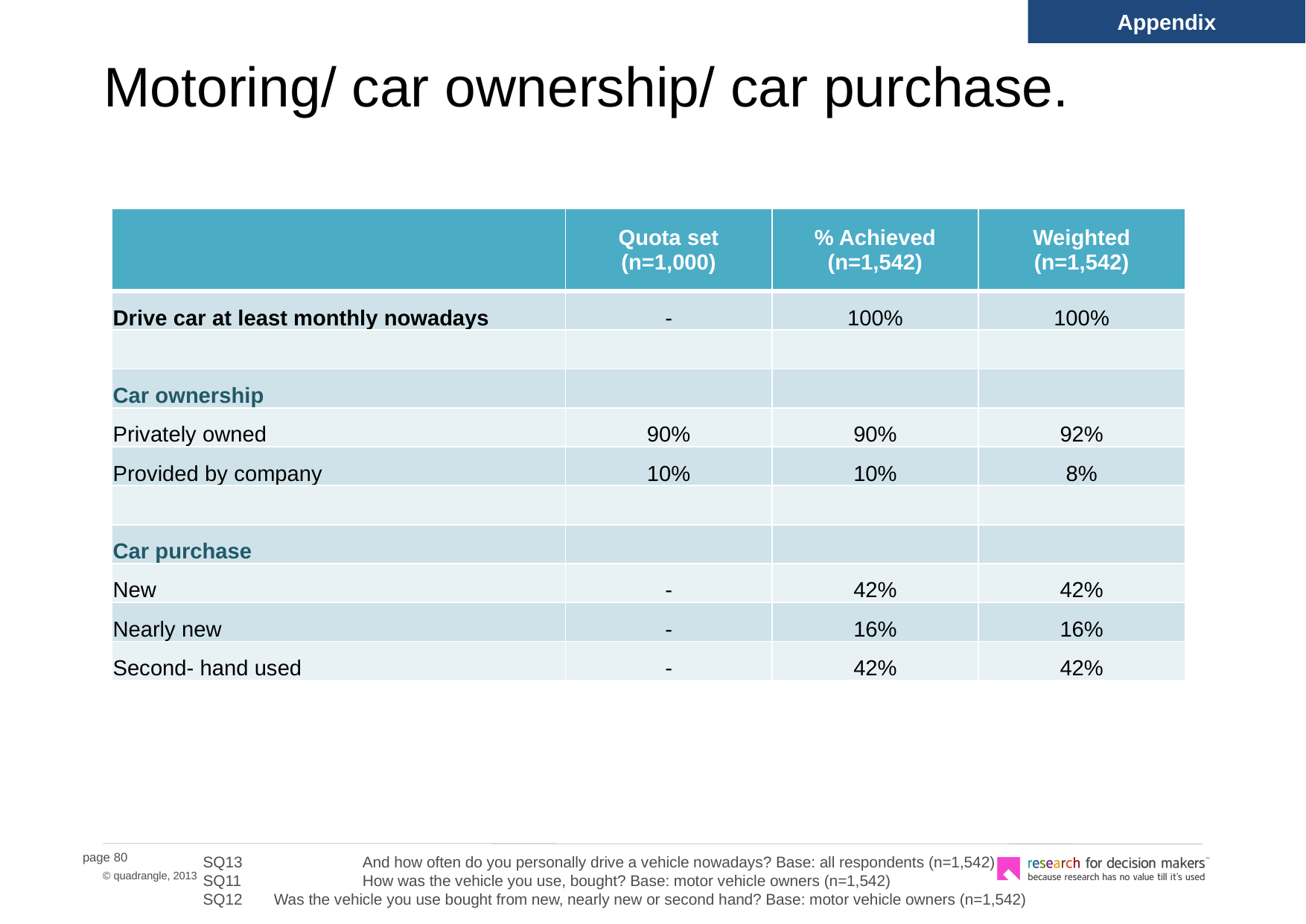

Appendix
# Motoring/ car ownership/ car purchase.
|  | Quota set (n=1,000) | % Achieved (n=1,542) | Weighted (n=1,542) |
| --- | --- | --- | --- |
| Drive car at least monthly nowadays | - | 100% | 100% |
|  |  |  |  |
| Car ownership |  |  |  |
| Privately owned | 90% | 90% | 92% |
| Provided by company | 10% | 10% | 8% |
|  |  |  |  |
| Car purchase |  |  |  |
| New | - | 42% | 42% |
| Nearly new | - | 16% | 16% |
| Second- hand used | - | 42% | 42% |
SQ13 		And how often do you personally drive a vehicle nowadays? Base: all respondents (n=1,542)
SQ11		How was the vehicle you use, bought? Base: motor vehicle owners (n=1,542)
SQ12	 Was the vehicle you use bought from new, nearly new or second hand? Base: motor vehicle owners (n=1,542)